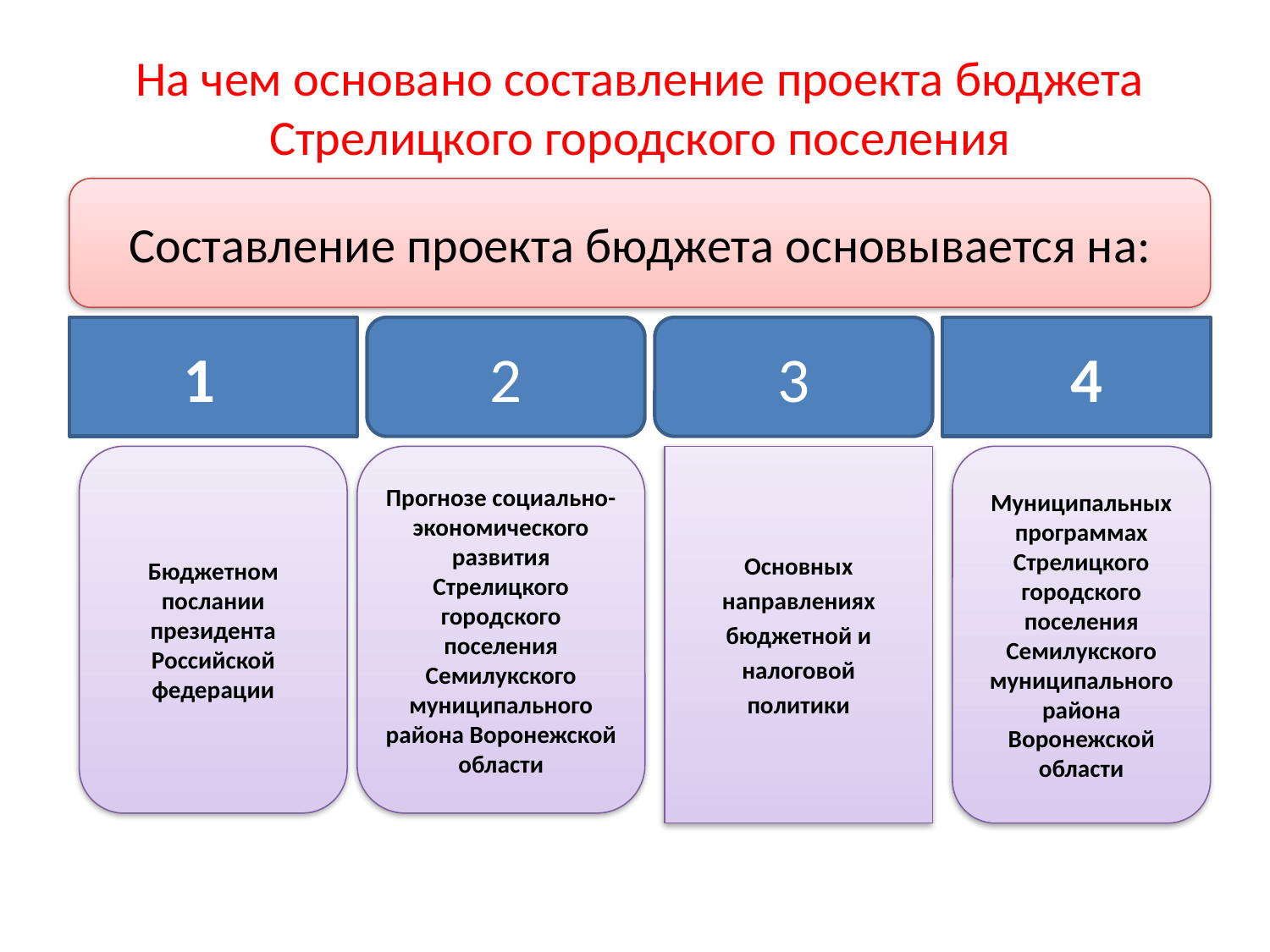

# На чем основано составление проекта бюджета Стрелицкого городского поселения Составление проекта районного бюджета основывается на:
Составление проекта бюджета основывается на:
       1
2
3
        4

Бюджетном послании президента Российской федерации
Прогнозе социально-экономического развития Стрелицкого городского поселения Семилукского муниципального района Воронежской области
Основных
направлениях
бюджетной и
налоговой
политики
Муниципальных программах Стрелицкого городского поселения Семилукского муниципального района Воронежской области